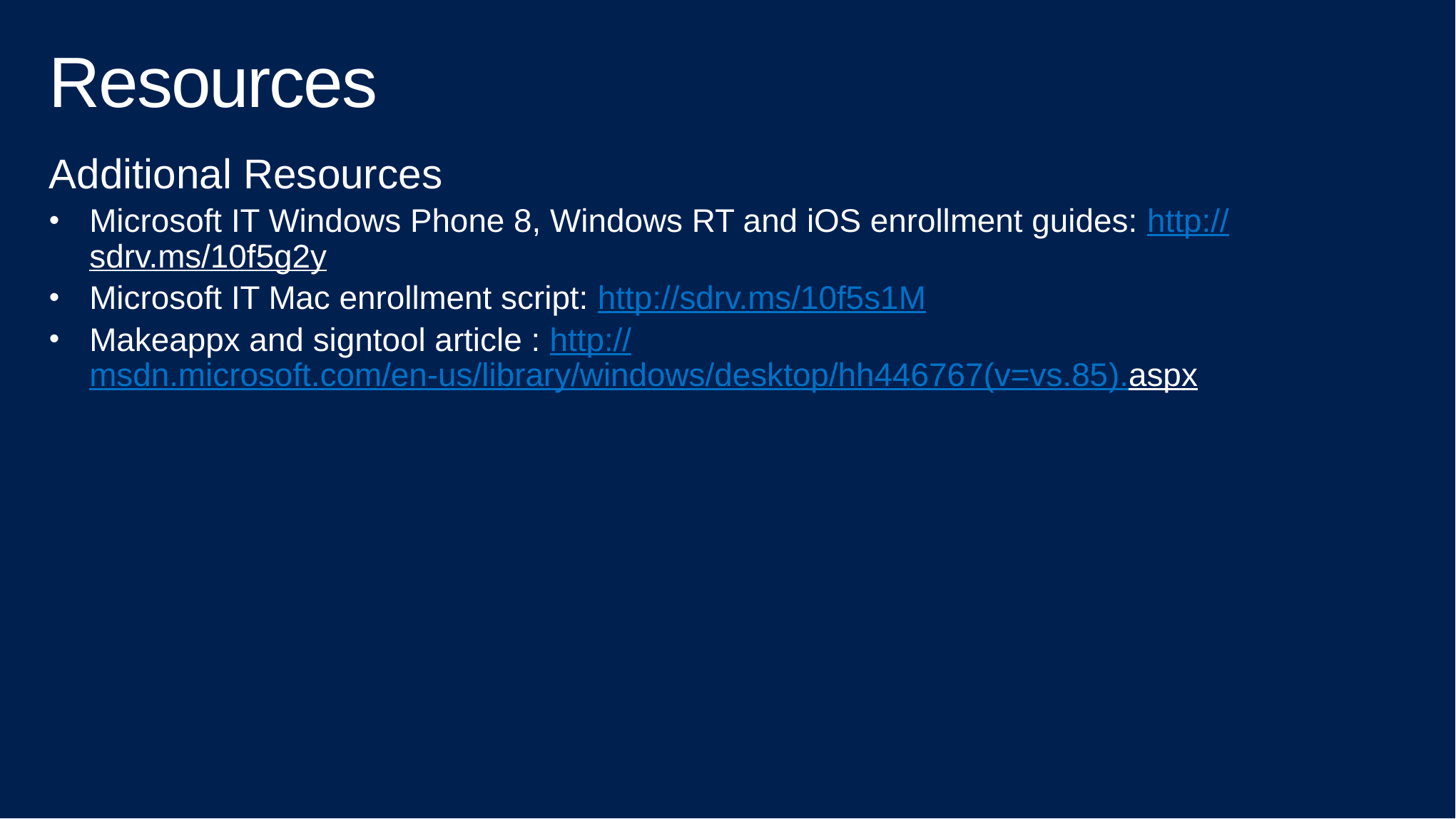

# Resources
Additional Resources
Microsoft IT Windows Phone 8, Windows RT and iOS enrollment guides: http://sdrv.ms/10f5g2y
Microsoft IT Mac enrollment script: http://sdrv.ms/10f5s1M
Makeappx and signtool article : http://msdn.microsoft.com/en-us/library/windows/desktop/hh446767(v=vs.85).aspx